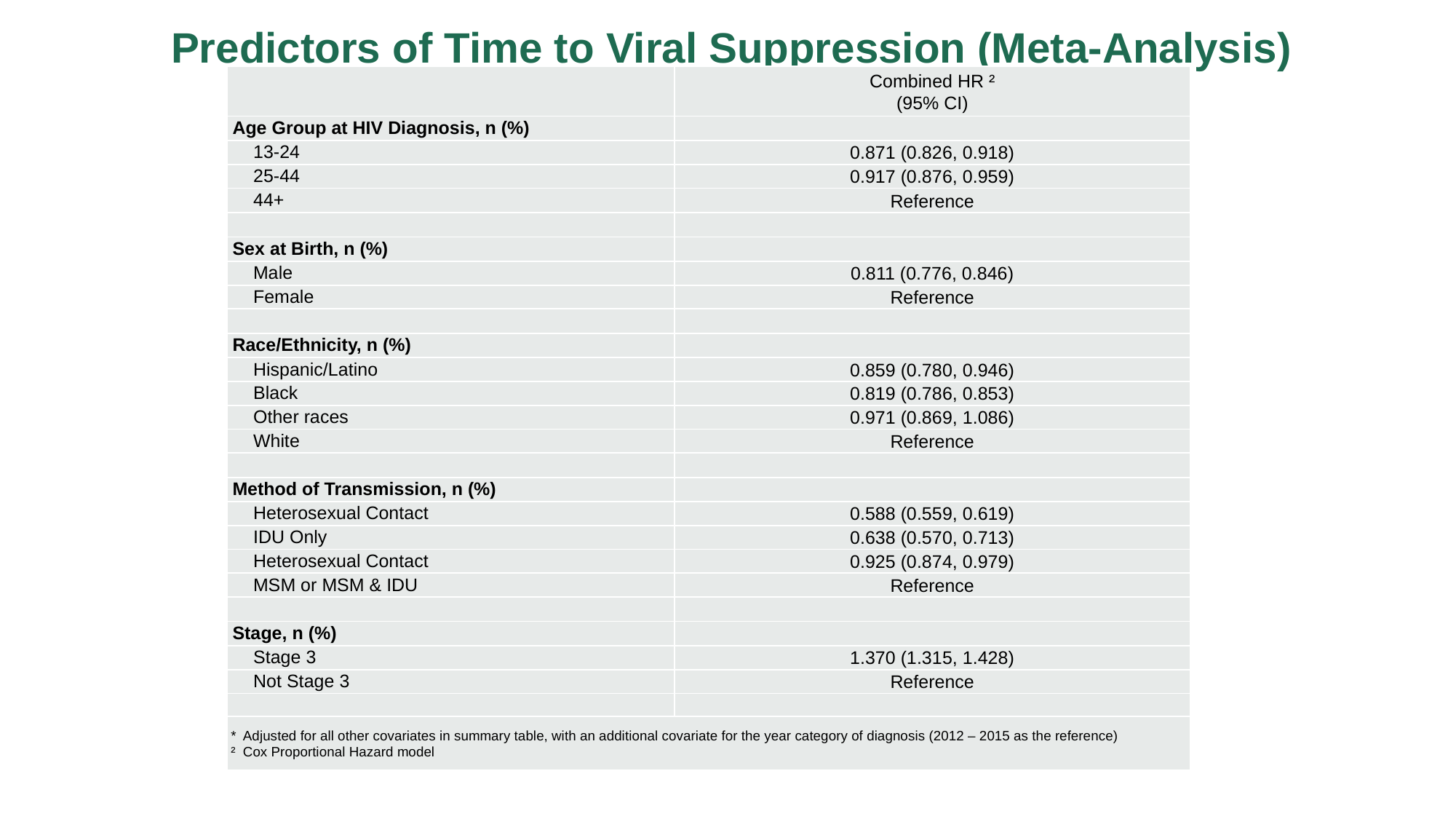

# Predictors of Time to Viral Suppression (Meta-Analysis)
|  | Combined HR ² (95% CI) |
| --- | --- |
| Age Group at HIV Diagnosis, n (%) |  |
| 13-24 | 0.871 (0.826, 0.918) |
| 25-44 | 0.917 (0.876, 0.959) |
| 44+ | Reference |
|  |  |
| Sex at Birth, n (%) |  |
| Male | 0.811 (0.776, 0.846) |
| Female | Reference |
|  |  |
| Race/Ethnicity, n (%) |  |
| Hispanic/Latino | 0.859 (0.780, 0.946) |
| Black | 0.819 (0.786, 0.853) |
| Other races | 0.971 (0.869, 1.086) |
| White | Reference |
|  |  |
| Method of Transmission, n (%) |  |
| Heterosexual Contact | 0.588 (0.559, 0.619) |
| IDU Only | 0.638 (0.570, 0.713) |
| Heterosexual Contact | 0.925 (0.874, 0.979) |
| MSM or MSM & IDU | Reference |
|  |  |
| Stage, n (%) |  |
| Stage 3 | 1.370 (1.315, 1.428) |
| Not Stage 3 | Reference |
|  |  |
| \* Adjusted for all other covariates in summary table, with an additional covariate for the year category of diagnosis (2012 – 2015 as the reference) ² Cox Proportional Hazard model |  |